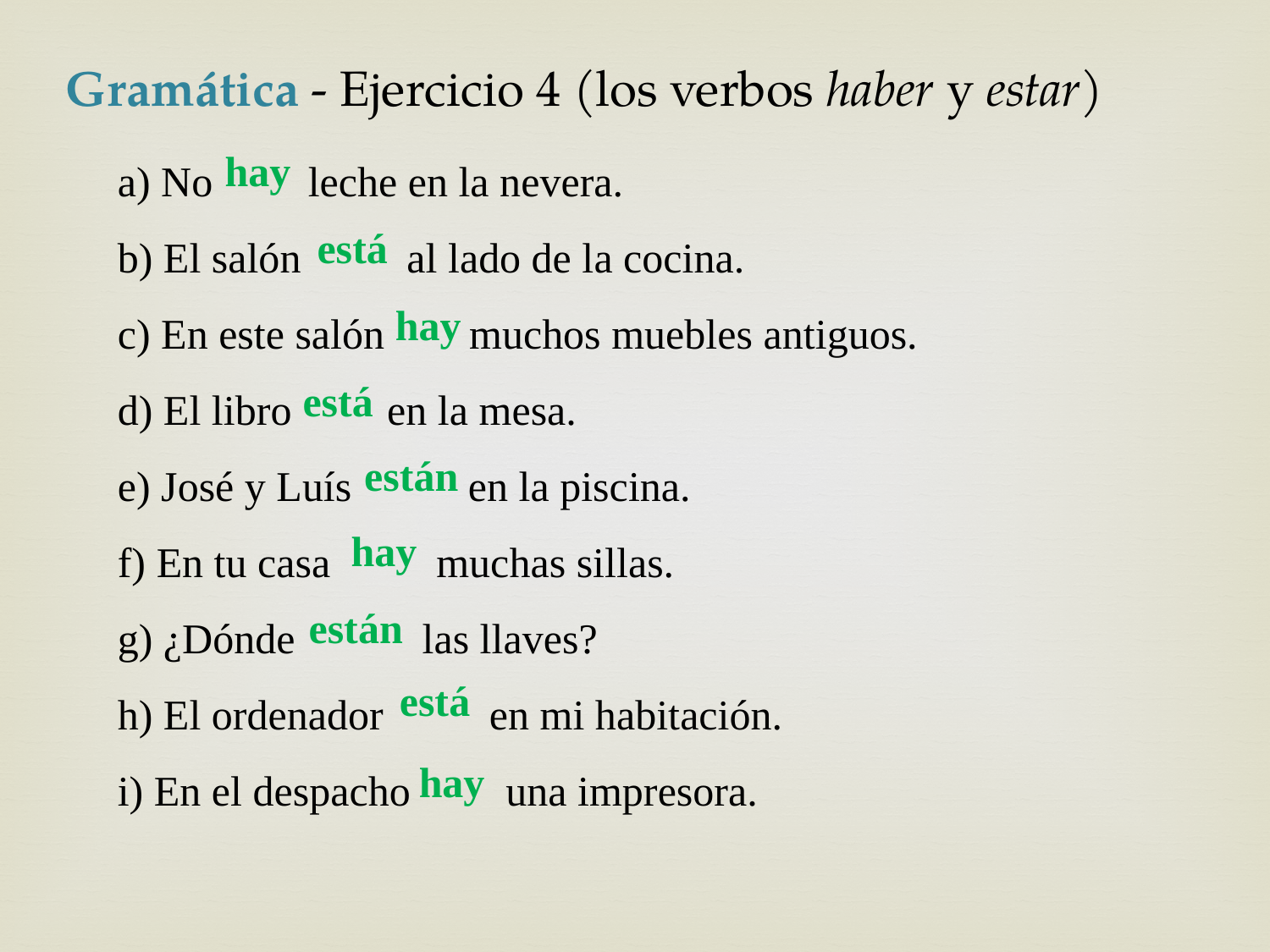

Gramática - Ejercicio 4 (los verbos haber y estar)
a) No         leche en la nevera.
b) El salón          al lado de la cocina.
c) En este salón        muchos muebles antiguos.
d) El libro         en la mesa.
e) José y Luís           en la piscina.
f) En tu casa          muchas sillas.
g) ¿Dónde            las llaves?
h) El ordenador          en mi habitación.
i) En el despacho         una impresora.

  hay

está

hay

está

están

hay

están

está

hay